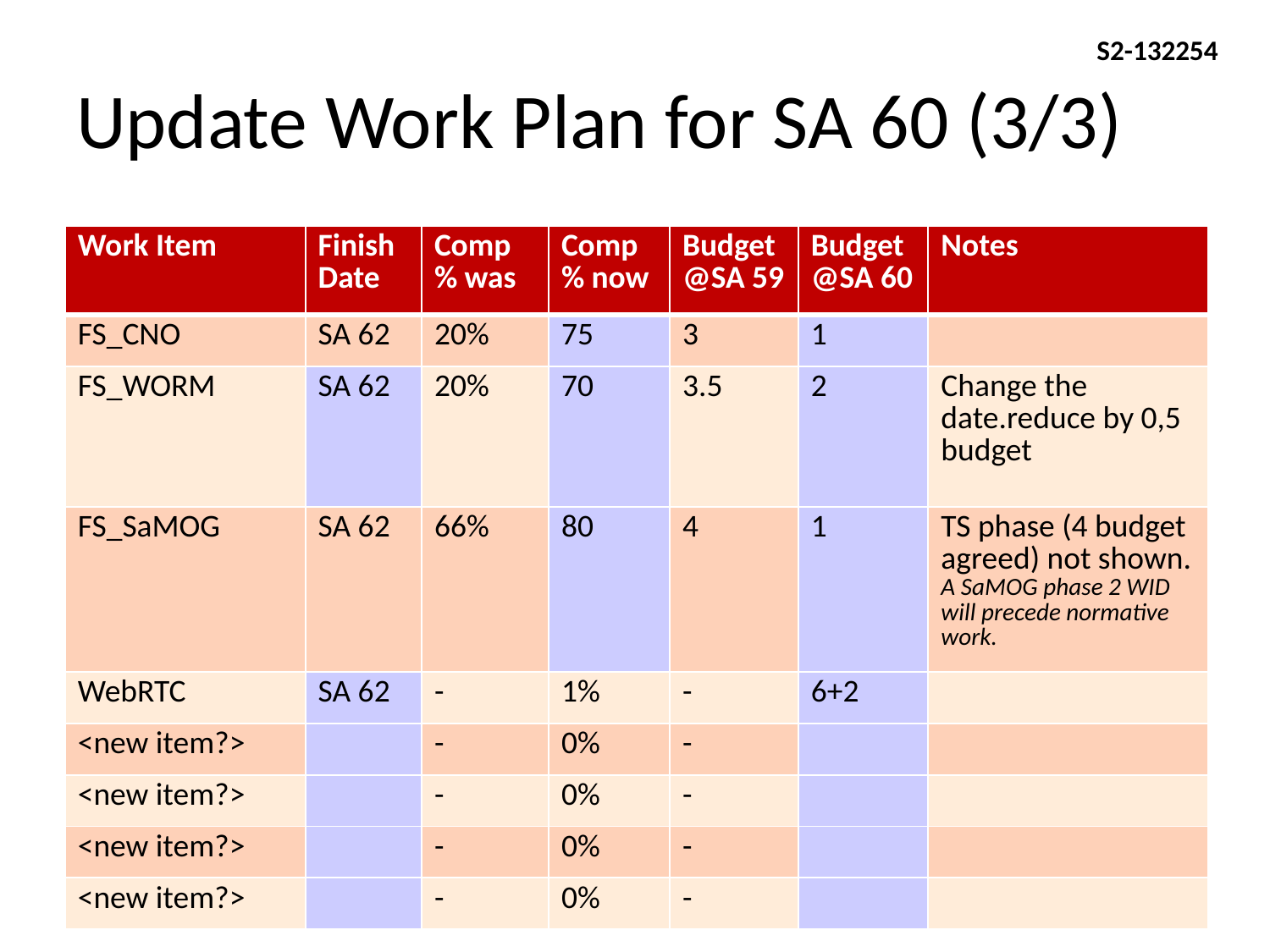

# Update Work Plan for SA 60 (3/3)
| Work Item | Finish Date | Comp % was | Comp % now | Budget @SA 59 | Budget @SA 60 | Notes |
| --- | --- | --- | --- | --- | --- | --- |
| FS\_CNO | SA 62 | 20% | 75 | 3 | 1 |  |
| FS\_WORM | SA 62 | 20% | 70 | 3.5 | 2 | Change the date.reduce by 0,5 budget |
| FS\_SaMOG | SA 62 | 66% | 80 | 4 | 1 | TS phase (4 budget agreed) not shown. A SaMOG phase 2 WID will precede normative work. |
| WebRTC | SA 62 | - | 1% | - | 6+2 |  |
| <new item?> |  | - | 0% | - |  |  |
| <new item?> |  | - | 0% | - |  |  |
| <new item?> |  | - | 0% | - |  |  |
| <new item?> |  | - | 0% | - |  |  |
TSG SA WG2 #97 ● Busan, South Korea ● 27-31 May, 2013
8